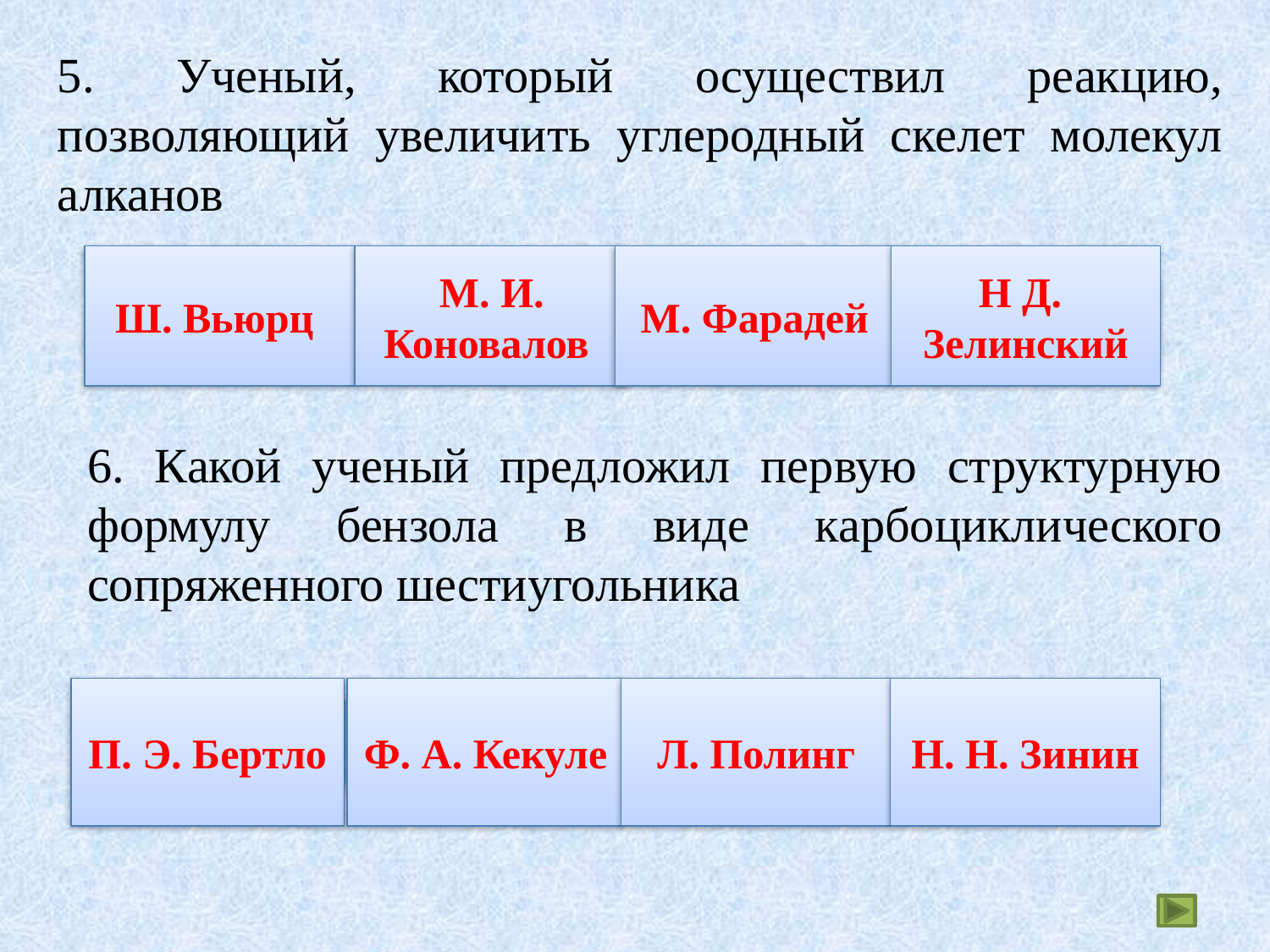

5. Ученый, который осуществил реакцию, позволяющий увеличить углеродный скелет молекул алканов
Ш. Вьюрц
М. И. Коновалов
М. Фарадей
Н Д.
Зелинский
молодец
ошибка
ошибка
ошибка
6. Какой ученый предложил первую структурную формулу бензола в виде карбоциклического сопряженного шестиугольника
П. Э. Бертло
Ф. А. Кекуле
Л. Полинг
Н. Н. Зинин
ошибка
молодец
ошибка
ошибка